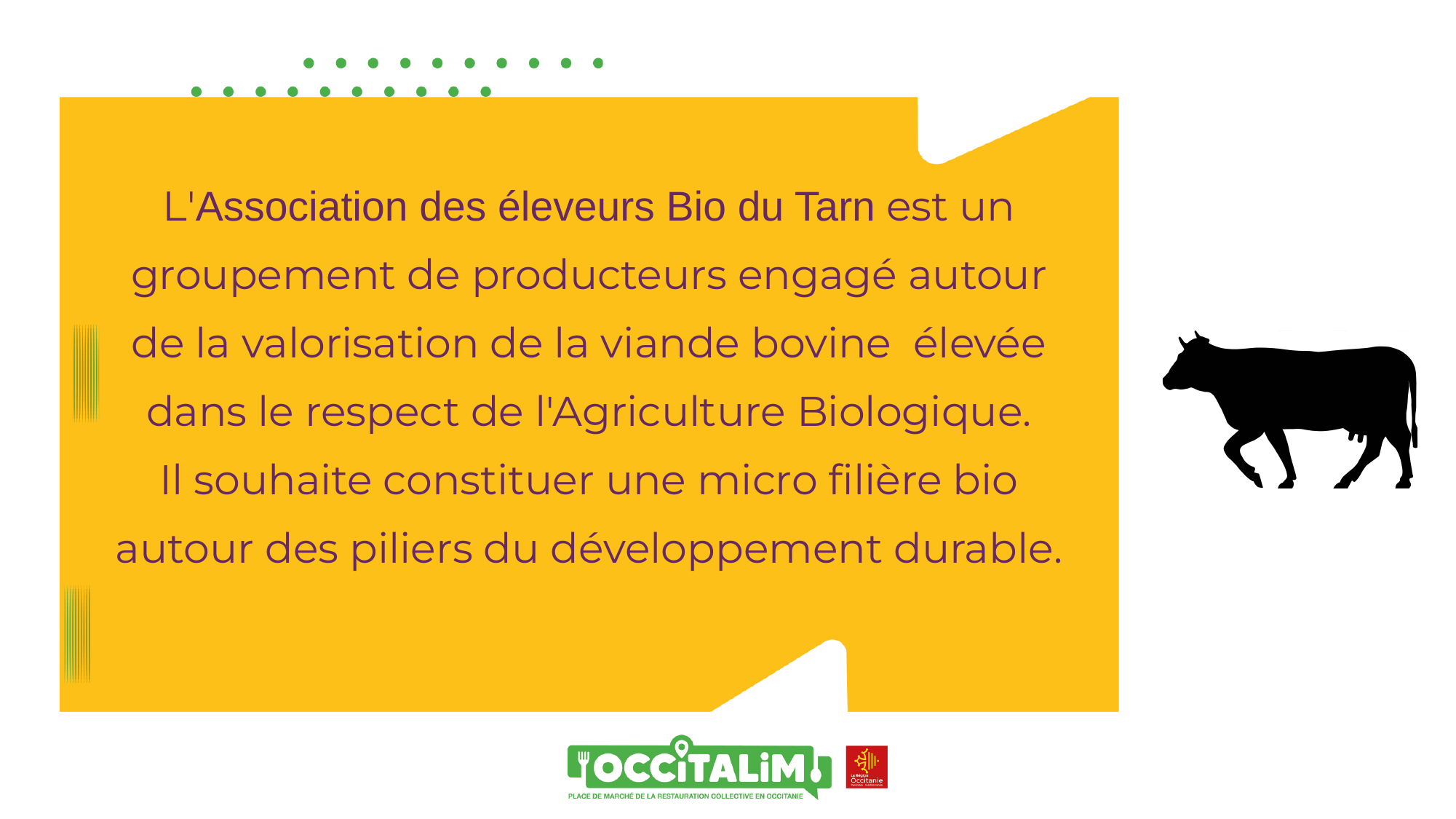

L'Association des éleveurs Bio du Tarn est un groupement de producteurs engagé autour de la valorisation de la viande bovine  élevée dans le respect de l'Agriculture Biologique.
Il souhaite constituer une micro filière bio autour des piliers du développement durable.